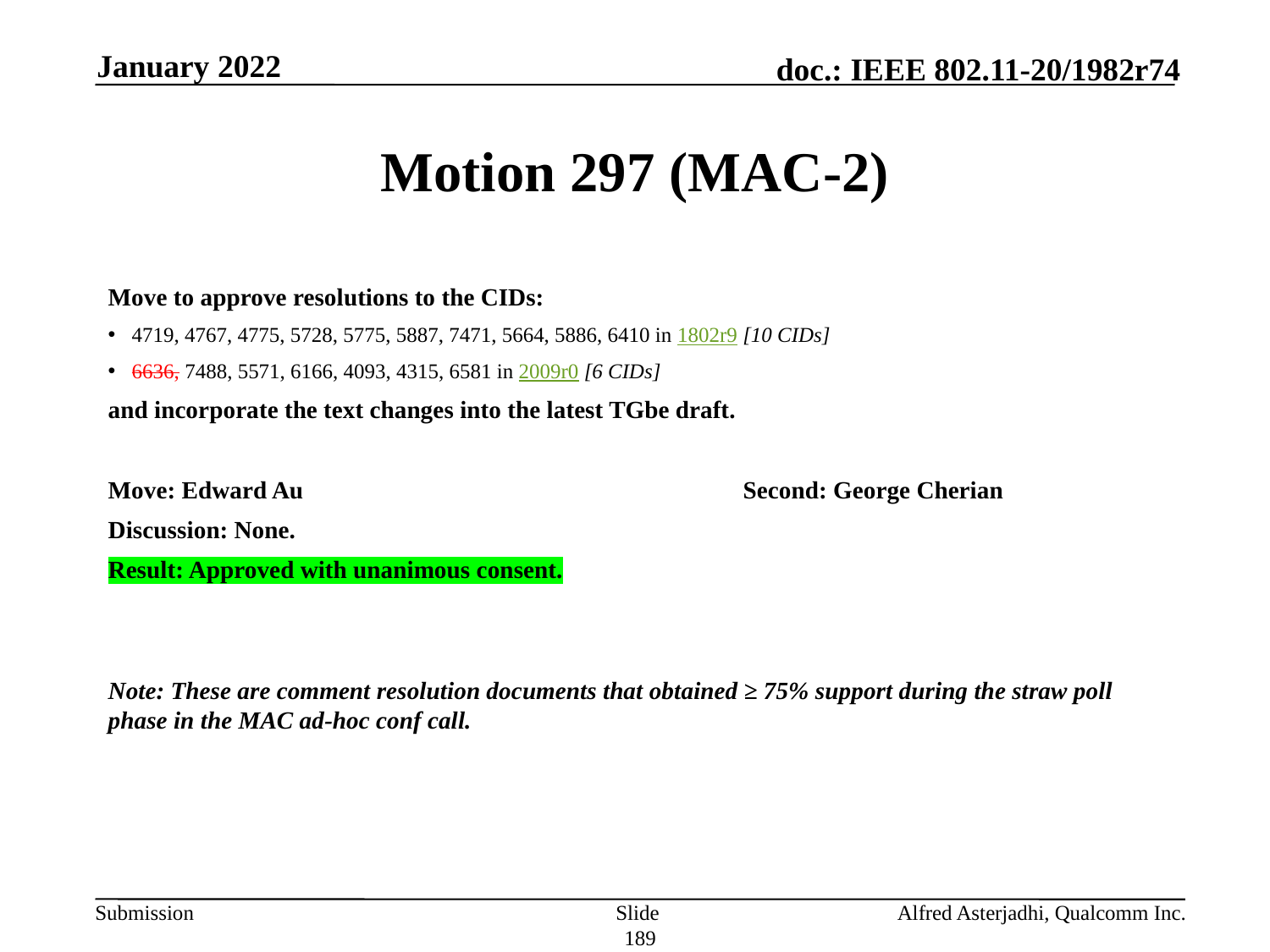

January 2022
# Motion 297 (MAC-2)
Move to approve resolutions to the CIDs:
4719, 4767, 4775, 5728, 5775, 5887, 7471, 5664, 5886, 6410 in 1802r9 [10 CIDs]
6636, 7488, 5571, 6166, 4093, 4315, 6581 in 2009r0 [6 CIDs]
and incorporate the text changes into the latest TGbe draft.

Move: Edward Au				Second: George Cherian
Discussion: None.
Result: Approved with unanimous consent.

Note: These are comment resolution documents that obtained ≥ 75% support during the straw poll phase in the MAC ad-hoc conf call.

Slide 189
Alfred Asterjadhi, Qualcomm Inc.